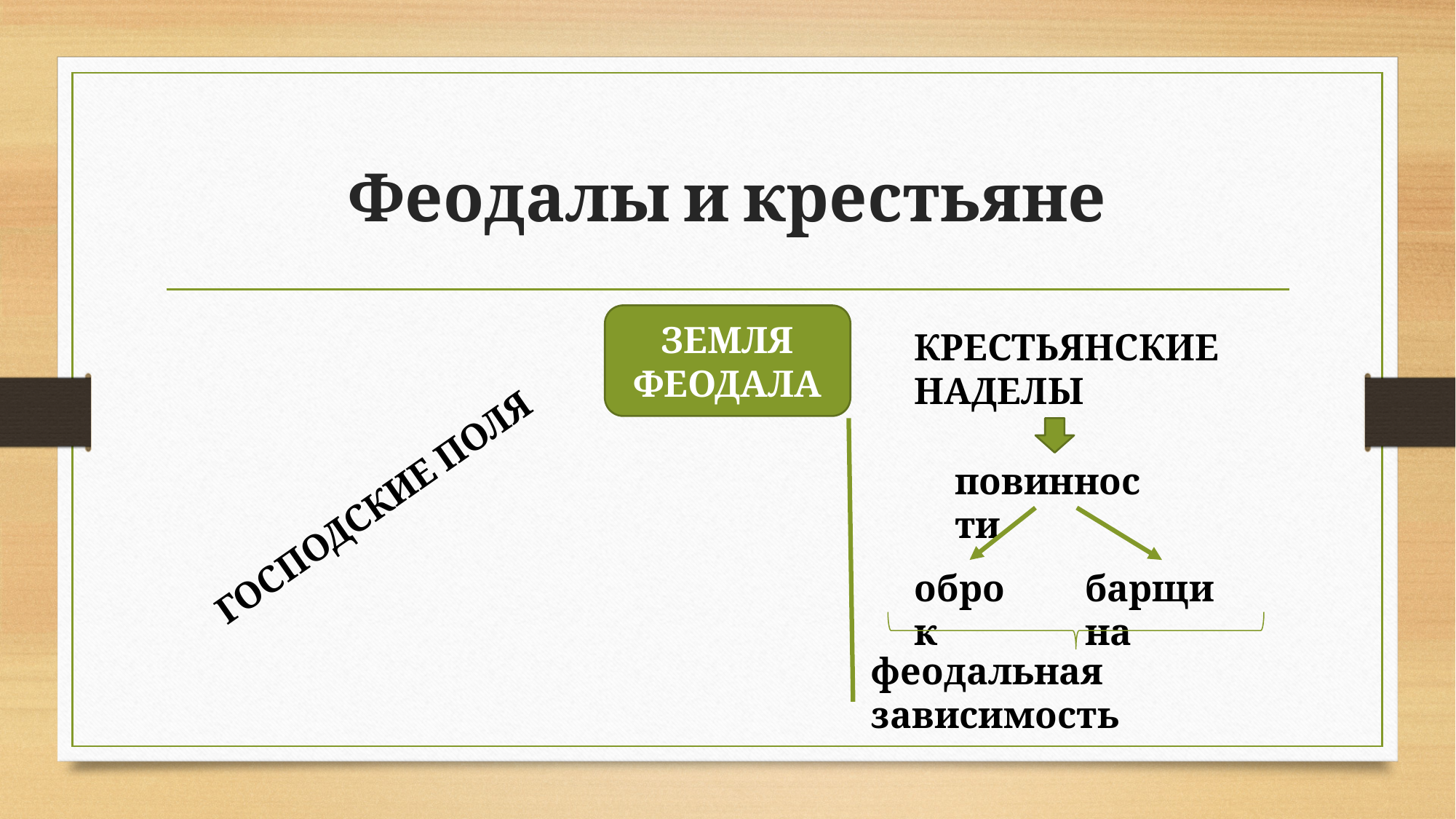

# Феодалы и крестьяне

ЗЕМЛЯ ФЕОДАЛА
КРЕСТЬЯНСКИЕ НАДЕЛЫ

повинности
ГОСПОДСКИЕ ПОЛЯ
оброк
барщина
феодальная зависимость